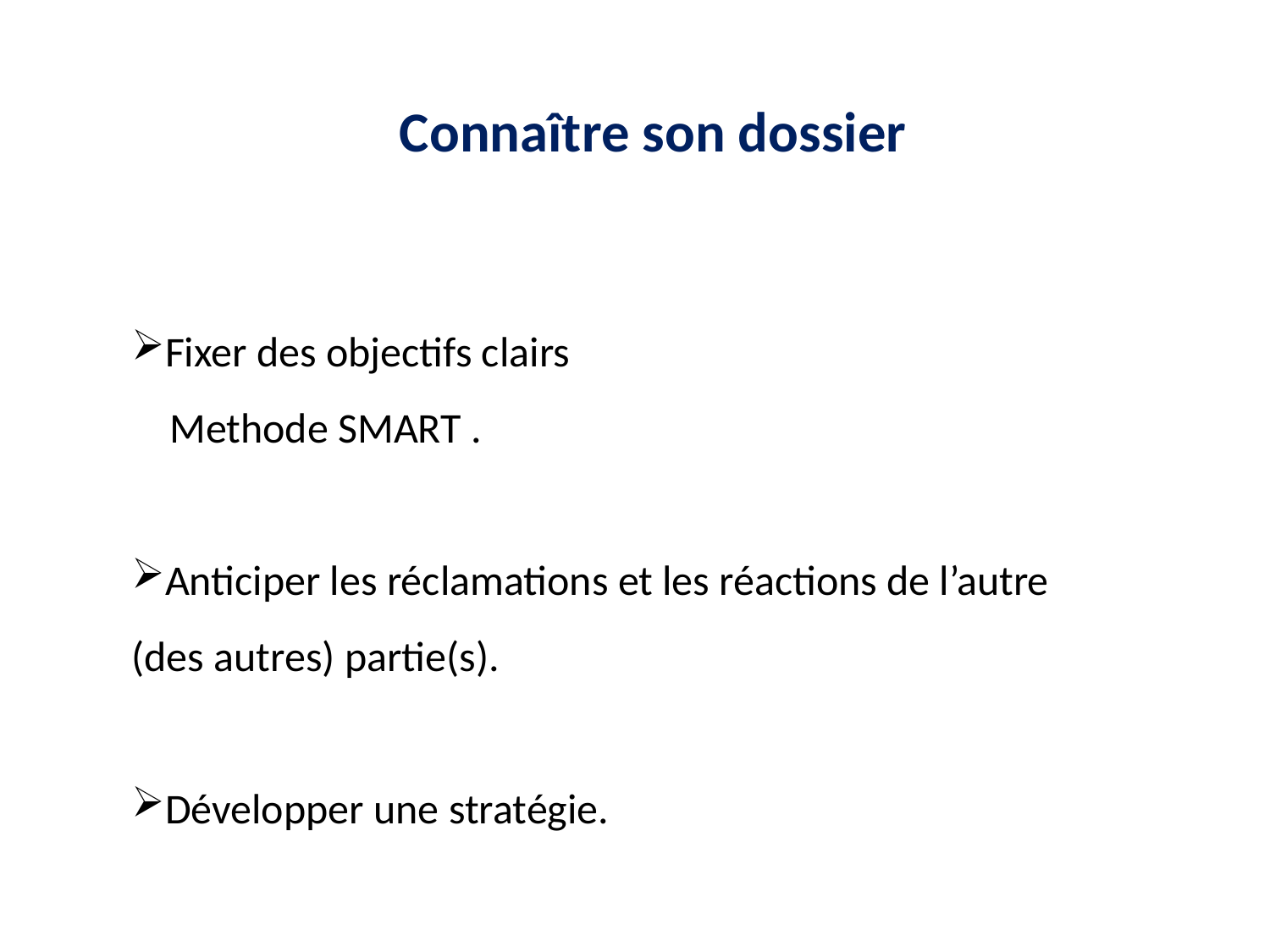

Connaître son dossier

Fixer des objectifs clairs
    Methode SMART .

Anticiper les réclamations et les réactions de l’autre (des autres) partie(s).

Développer une stratégie.